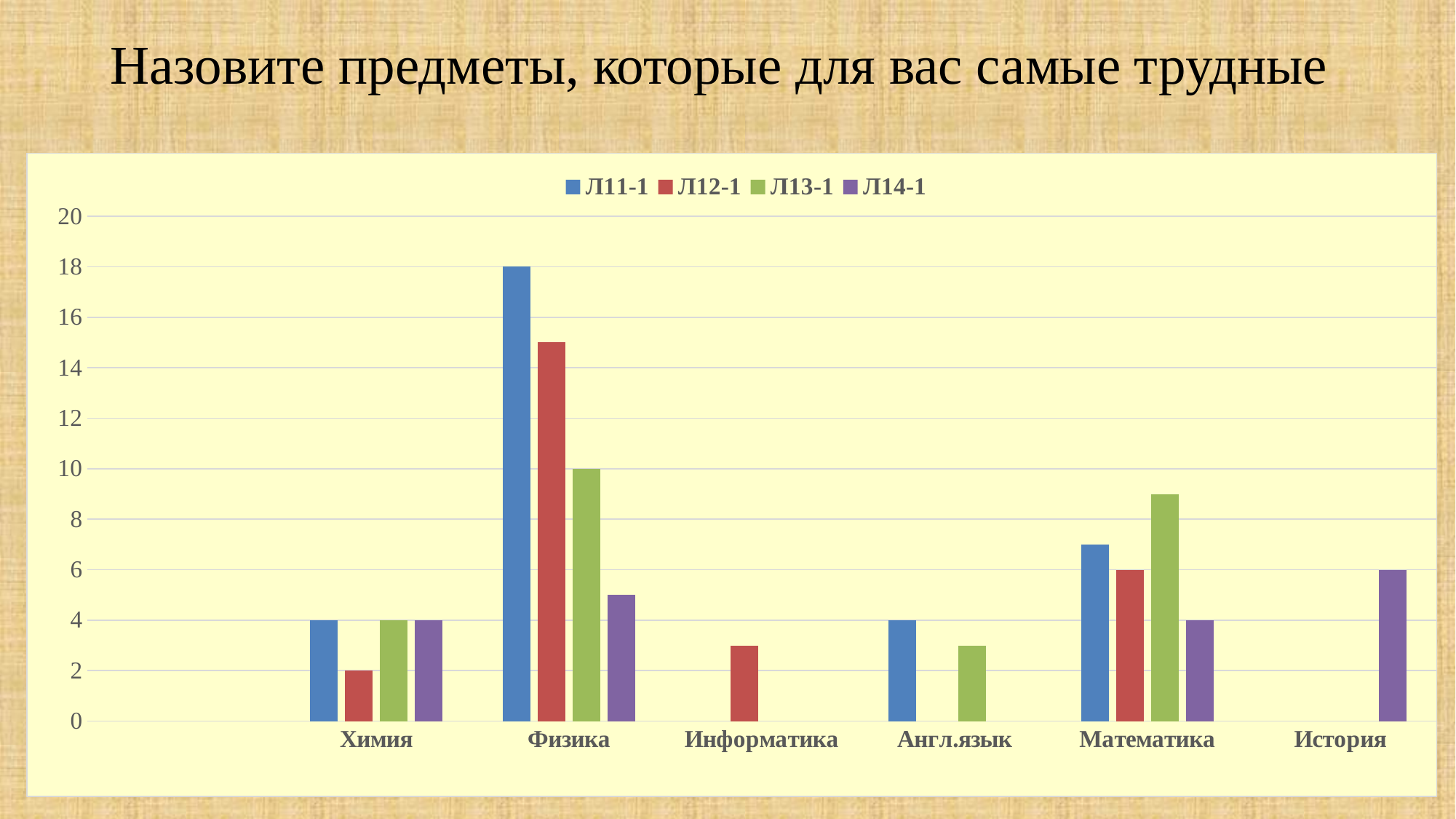

# Назовите предметы, которые для вас самые трудные

### Chart

| Category | Л11-1 | Л12-1 | Л13-1 | Л14-1 |
|---|---|---|---|---|
|  | None | None | None | None |
| Химия | 4.0 | 2.0 | 4.0 | 4.0 |
| Физика | 18.0 | 15.0 | 10.0 | 5.0 |
| Информатика | None | 3.0 | None | None |
| Англ.язык | 4.0 | None | 3.0 | None |
| Математика | 7.0 | 6.0 | 9.0 | 4.0 |
| История | None | None | None | 6.0 |